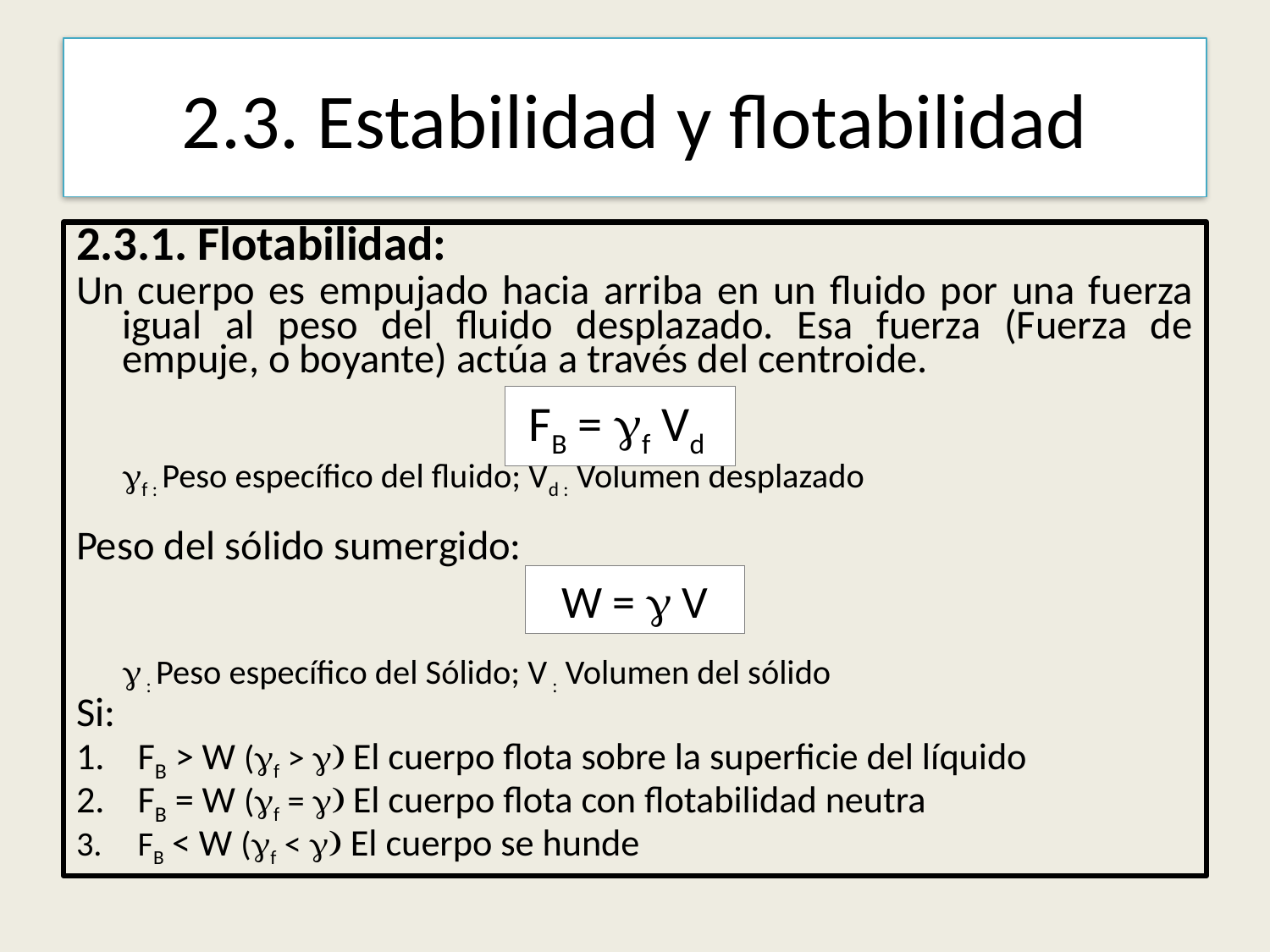

# 2.3. Estabilidad y flotabilidad
2.3.1. Flotabilidad:
Un cuerpo es empujado hacia arriba en un fluido por una fuerza igual al peso del fluido desplazado. Esa fuerza (Fuerza de empuje, o boyante) actúa a través del centroide.

	γf : Peso específico del fluido; Vd : Volumen desplazado

Peso del sólido sumergido:

	γ : Peso específico del Sólido; V : Volumen del sólido
Si:
FB > W (γf > γ) El cuerpo flota sobre la superficie del líquido
FB = W (γf = γ) El cuerpo flota con flotabilidad neutra
FB < W (γf < γ) El cuerpo se hunde

FB = γf Vd
W = γ V